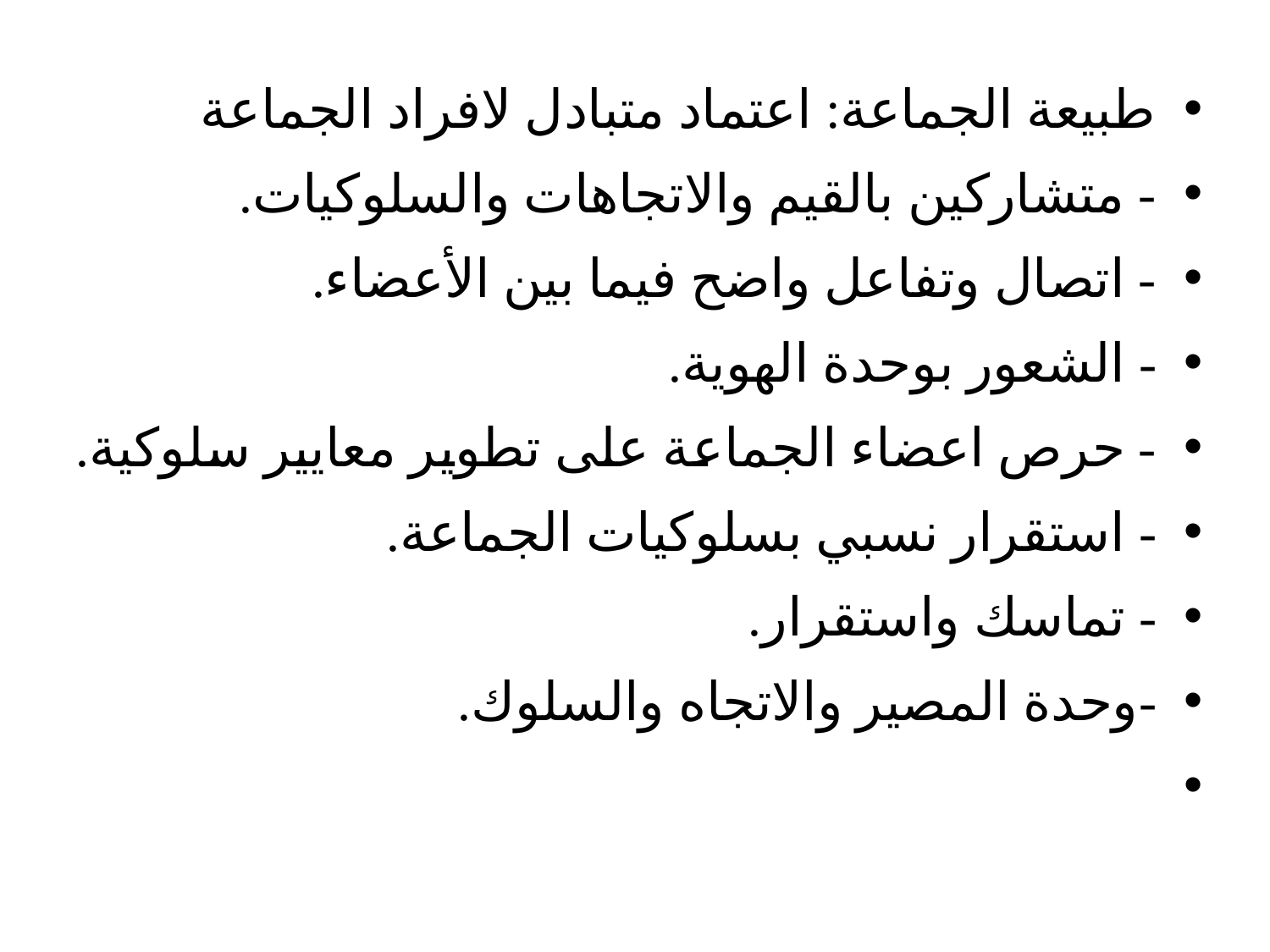

طبيعة الجماعة: اعتماد متبادل لافراد الجماعة
- متشاركين بالقيم والاتجاهات والسلوكيات.
- اتصال وتفاعل واضح فيما بين الأعضاء.
- الشعور بوحدة الهوية.
- حرص اعضاء الجماعة على تطوير معايير سلوكية.
- استقرار نسبي بسلوكيات الجماعة.
- تماسك واستقرار.
-وحدة المصير والاتجاه والسلوك.